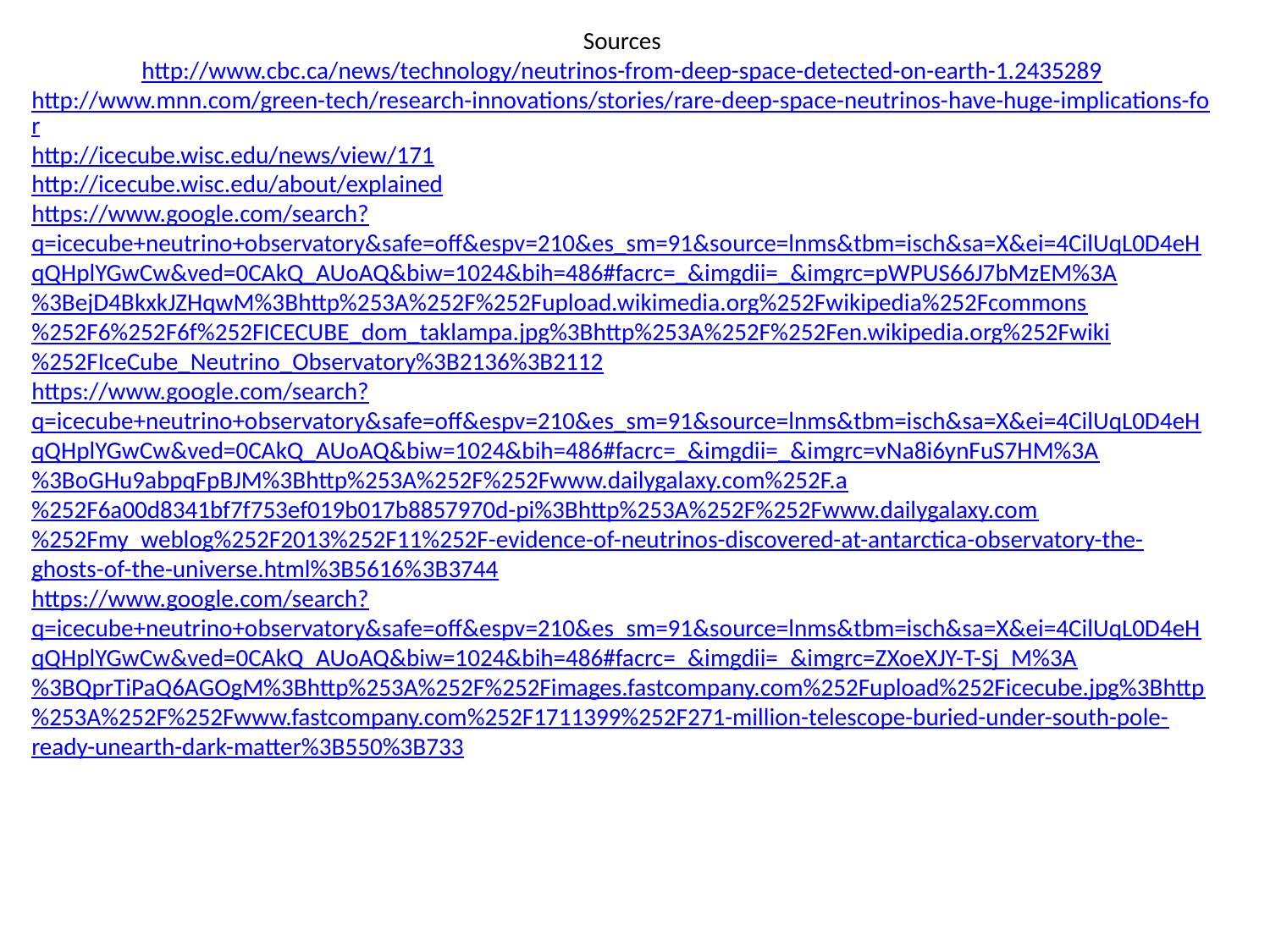

Sources
http://www.cbc.ca/news/technology/neutrinos-from-deep-space-detected-on-earth-1.2435289
http://www.mnn.com/green-tech/research-innovations/stories/rare-deep-space-neutrinos-have-huge-implications-for
http://icecube.wisc.edu/news/view/171
http://icecube.wisc.edu/about/explained
https://www.google.com/search?q=icecube+neutrino+observatory&safe=off&espv=210&es_sm=91&source=lnms&tbm=isch&sa=X&ei=4CilUqL0D4eHqQHplYGwCw&ved=0CAkQ_AUoAQ&biw=1024&bih=486#facrc=_&imgdii=_&imgrc=pWPUS66J7bMzEM%3A%3BejD4BkxkJZHqwM%3Bhttp%253A%252F%252Fupload.wikimedia.org%252Fwikipedia%252Fcommons%252F6%252F6f%252FICECUBE_dom_taklampa.jpg%3Bhttp%253A%252F%252Fen.wikipedia.org%252Fwiki%252FIceCube_Neutrino_Observatory%3B2136%3B2112
https://www.google.com/search?q=icecube+neutrino+observatory&safe=off&espv=210&es_sm=91&source=lnms&tbm=isch&sa=X&ei=4CilUqL0D4eHqQHplYGwCw&ved=0CAkQ_AUoAQ&biw=1024&bih=486#facrc=_&imgdii=_&imgrc=vNa8i6ynFuS7HM%3A%3BoGHu9abpqFpBJM%3Bhttp%253A%252F%252Fwww.dailygalaxy.com%252F.a%252F6a00d8341bf7f753ef019b017b8857970d-pi%3Bhttp%253A%252F%252Fwww.dailygalaxy.com%252Fmy_weblog%252F2013%252F11%252F-evidence-of-neutrinos-discovered-at-antarctica-observatory-the-ghosts-of-the-universe.html%3B5616%3B3744
https://www.google.com/search?q=icecube+neutrino+observatory&safe=off&espv=210&es_sm=91&source=lnms&tbm=isch&sa=X&ei=4CilUqL0D4eHqQHplYGwCw&ved=0CAkQ_AUoAQ&biw=1024&bih=486#facrc=_&imgdii=_&imgrc=ZXoeXJY-T-Sj_M%3A%3BQprTiPaQ6AGOgM%3Bhttp%253A%252F%252Fimages.fastcompany.com%252Fupload%252Ficecube.jpg%3Bhttp%253A%252F%252Fwww.fastcompany.com%252F1711399%252F271-million-telescope-buried-under-south-pole-ready-unearth-dark-matter%3B550%3B733